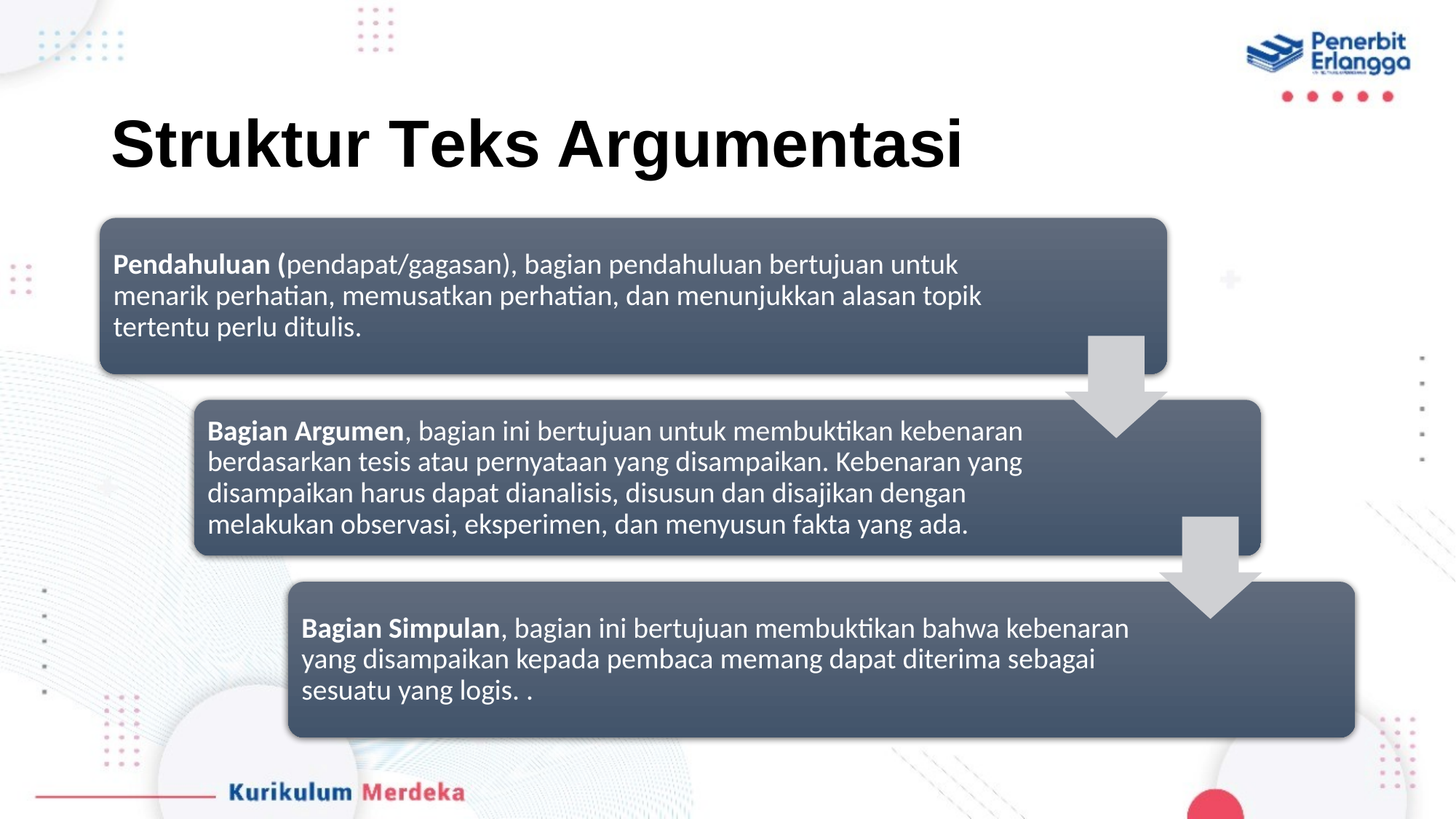

# Struktur Teks Argumentasi
Pendahuluan (pendapat/gagasan), bagian pendahuluan bertujuan untuk menarik perhatian, memusatkan perhatian, dan menunjukkan alasan topik tertentu perlu ditulis.

Bagian Argumen, bagian ini bertujuan untuk membuktikan kebenaran berdasarkan tesis atau pernyataan yang disampaikan. Kebenaran yang disampaikan harus dapat dianalisis, disusun dan disajikan dengan melakukan observasi, eksperimen, dan menyusun fakta yang ada.

Bagian Simpulan, bagian ini bertujuan membuktikan bahwa kebenaran yang disampaikan kepada pembaca memang dapat diterima sebagai sesuatu yang logis. .